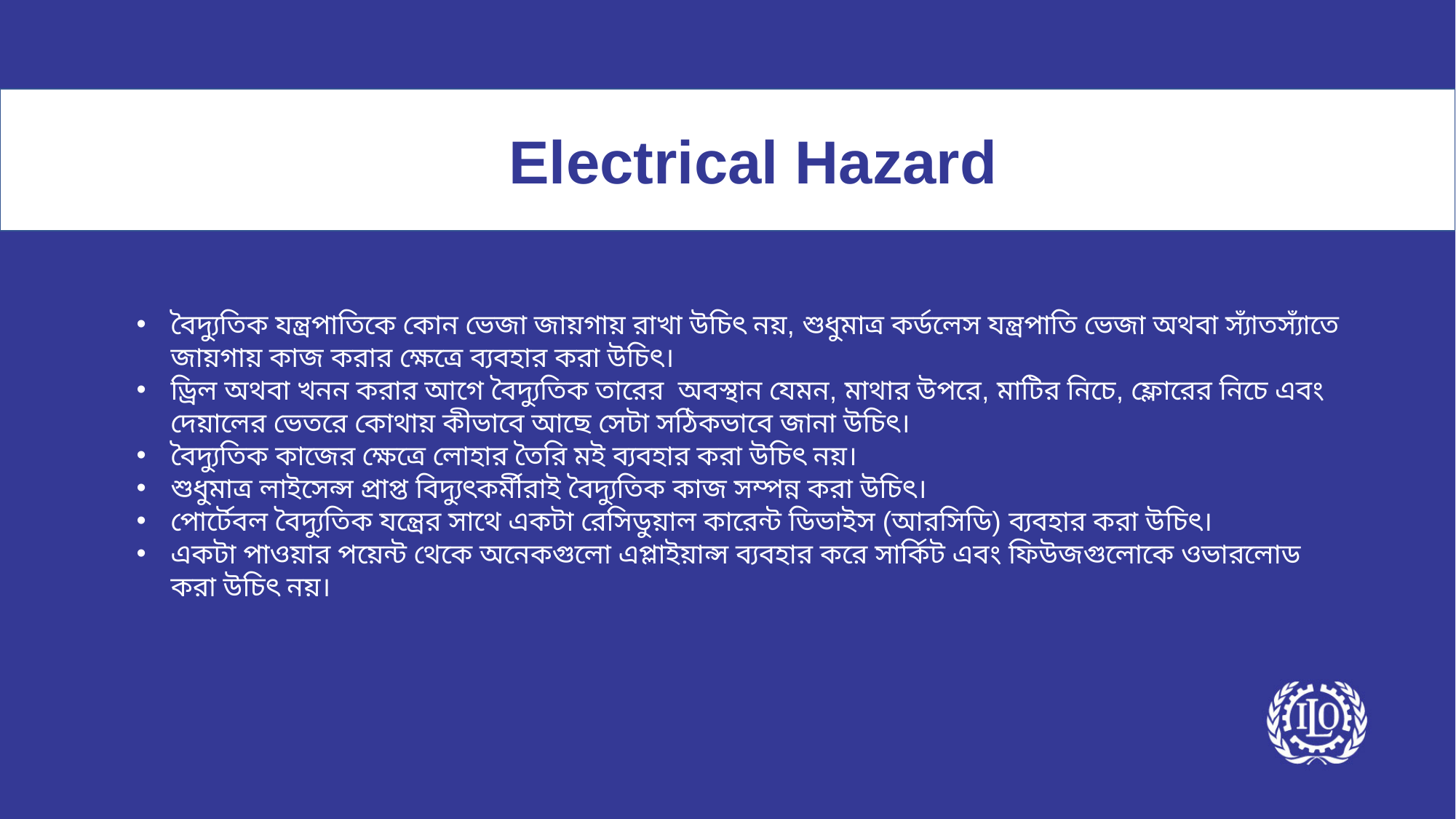

Electrical Hazard
বৈদ্যুতিক যন্ত্রপাতিকে কোন ভেজা জায়গায় রাখা উচিৎ নয়, শুধুমাত্র কর্ডলেস যন্ত্রপাতি ভেজা অথবা স্যাঁতস্যাঁতে জায়গায় কাজ করার ক্ষেত্রে ব্যবহার করা উচিৎ।
ড্রিল অথবা খনন করার আগে বৈদ্যুতিক তারের  অবস্থান যেমন, মাথার উপরে, মাটির নিচে, ফ্লোরের নিচে এবং দেয়ালের ভেতরে কোথায় কীভাবে আছে সেটা সঠিকভাবে জানা উচিৎ।
বৈদ্যুতিক কাজের ক্ষেত্রে লোহার তৈরি মই ব্যবহার করা উচিৎ নয়।
শুধুমাত্র লাইসেন্স প্রাপ্ত বিদ্যুৎকর্মীরাই বৈদ্যুতিক কাজ সম্পন্ন করা উচিৎ।
পোর্টেবল বৈদ্যুতিক যন্ত্রের সাথে একটা রেসিডুয়াল কারেন্ট ডিভাইস (আরসিডি) ব্যবহার করা উচিৎ।
একটা পাওয়ার পয়েন্ট থেকে অনেকগুলো এপ্লাইয়ান্স ব্যবহার করে সার্কিট এবং ফিউজগুলোকে ওভারলোড করা উচিৎ নয়।